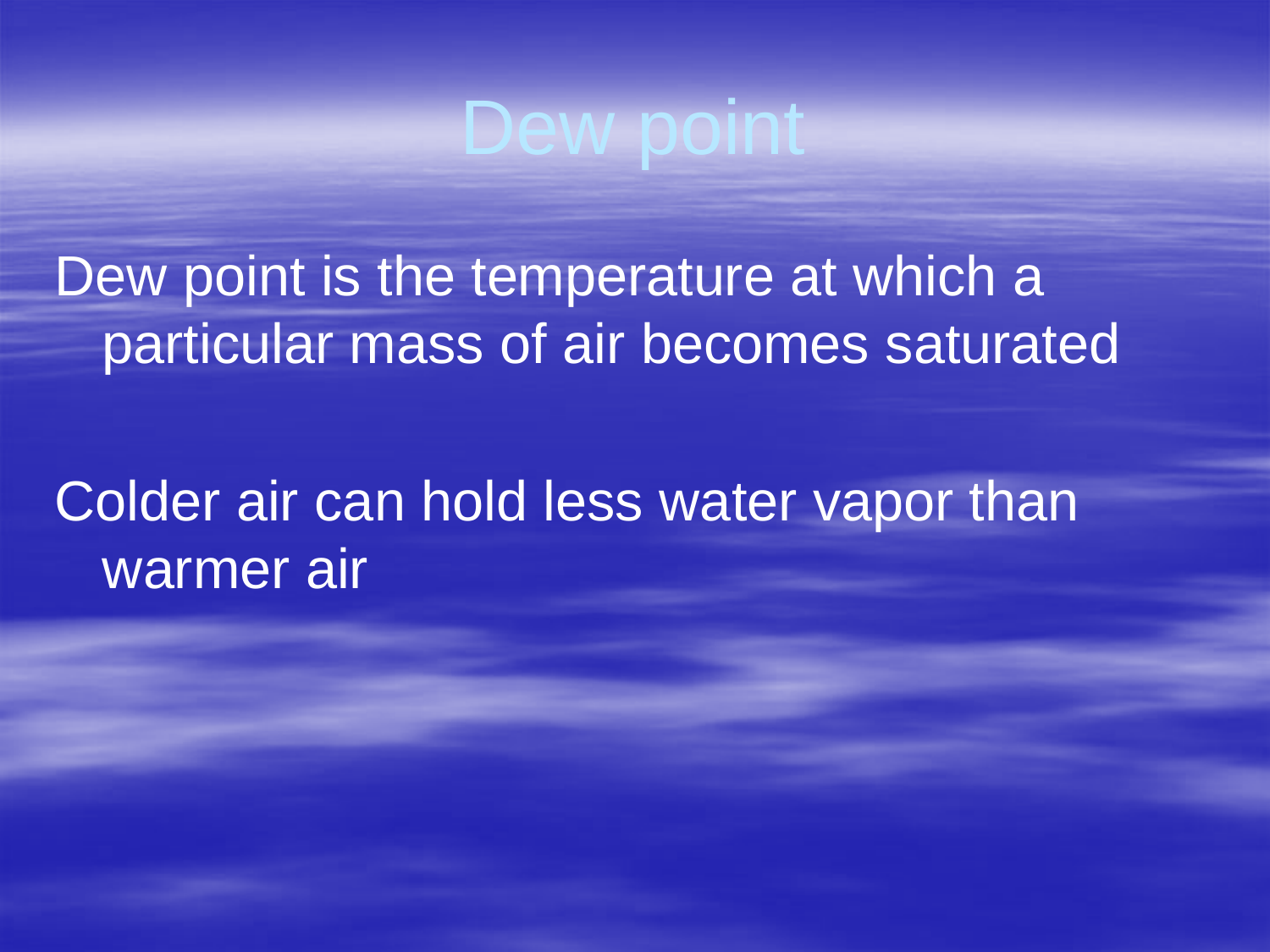

# Dew point
Dew point is the temperature at which a particular mass of air becomes saturated

Colder air can hold less water vapor than warmer air